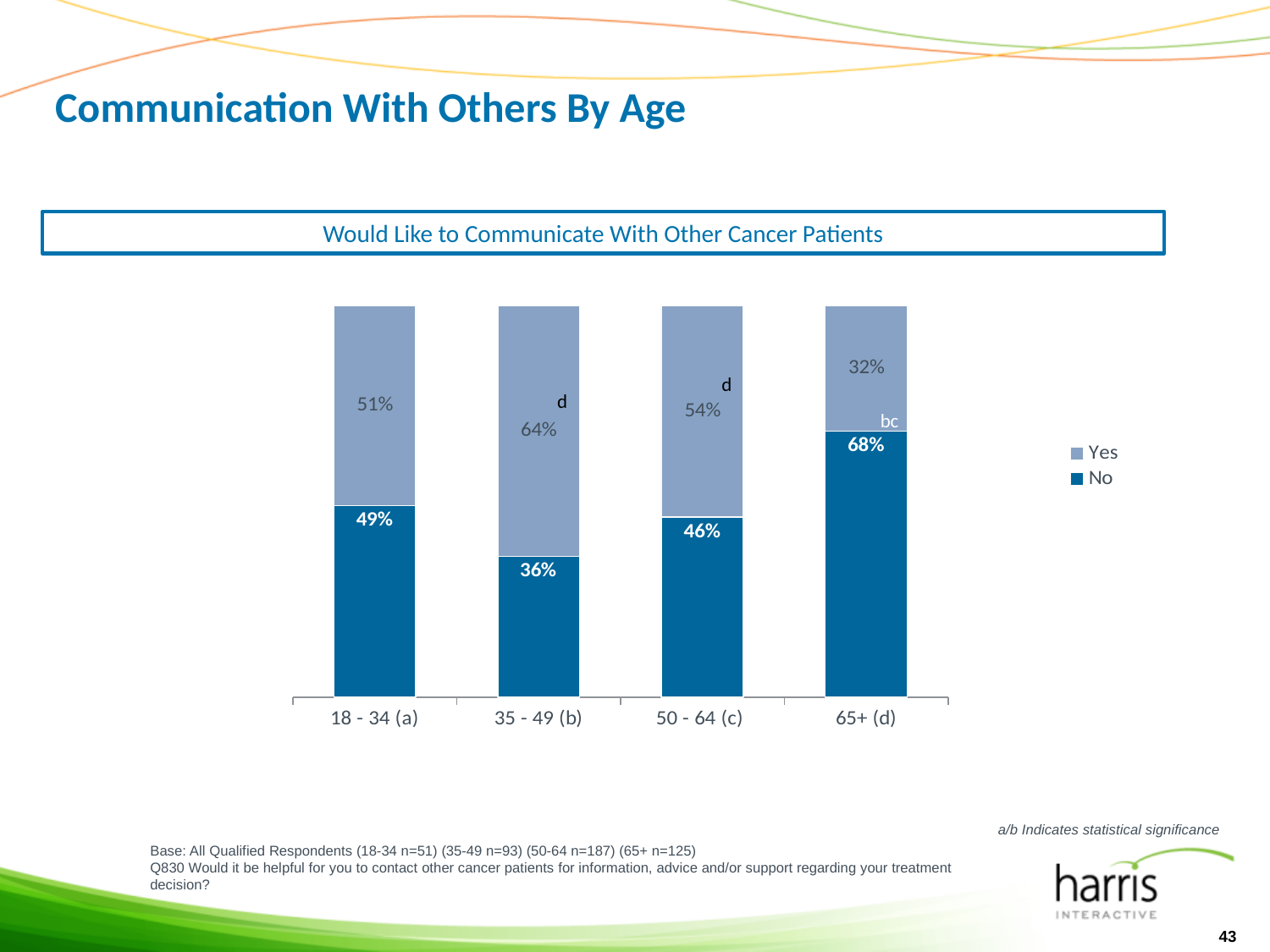

# Communication With Others By Age
Would Like to Communicate With Other Cancer Patients

### Chart

| Category | No | Yes |
|---|---|---|
| 18 - 34 (a) | 0.4900000000000003 | 0.51 |
| 35 - 49 (b) | 0.3600000000000003 | 0.6400000000000011 |
| 50 - 64 (c)  | 0.46 | 0.54 |
| 65+ (d) | 0.68 | 0.32000000000000056 |
d
d
bc
a/b Indicates statistical significance
Base: All Qualified Respondents (18-34 n=51) (35-49 n=93) (50-64 n=187) (65+ n=125)
Q830 Would it be helpful for you to contact other cancer patients for information, advice and/or support regarding your treatment decision?
43